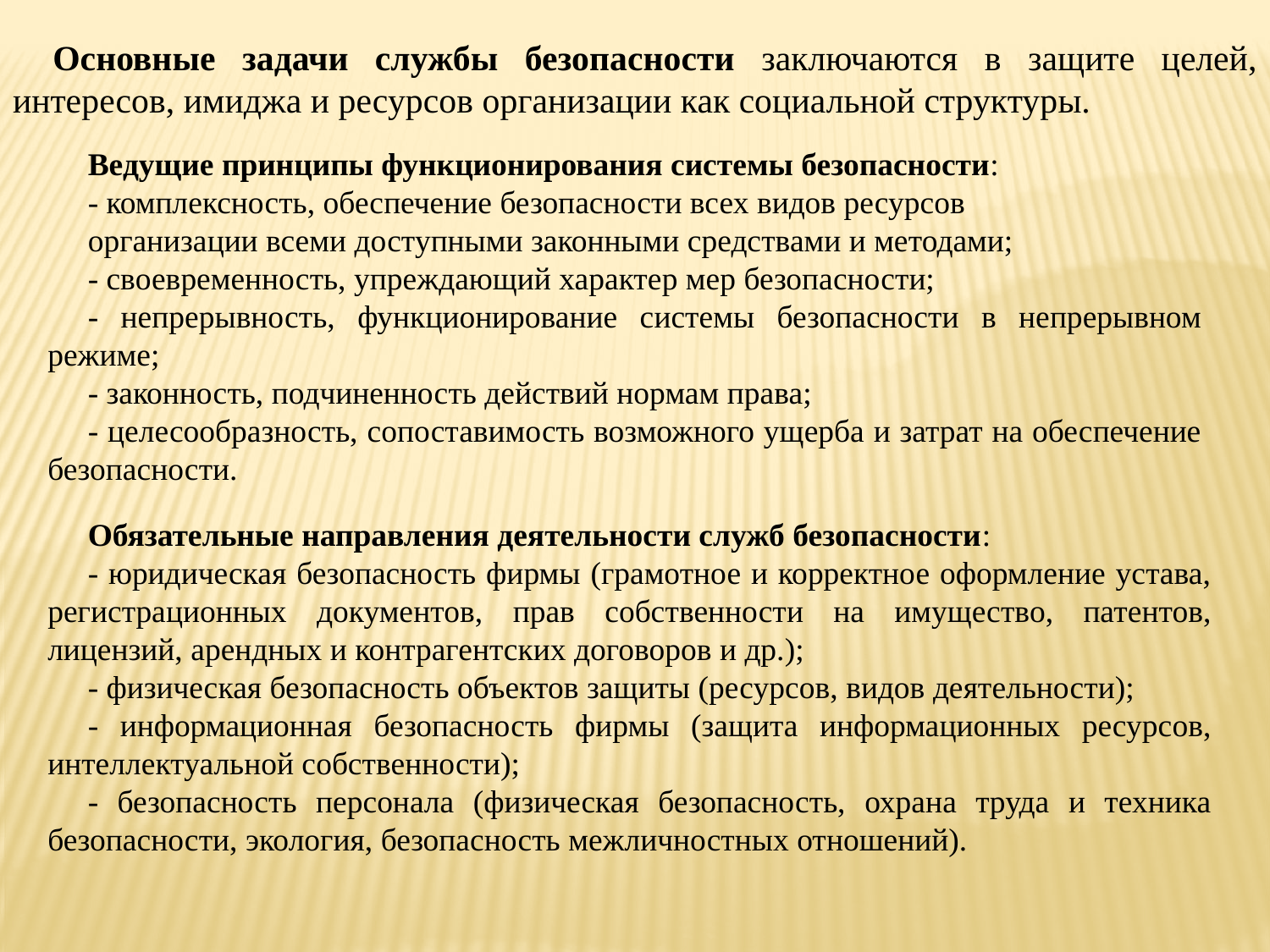

Основные задачи службы безопасности заключаются в защите целей, интересов, имиджа и ресурсов организации как социальной структуры.
Ведущие принципы функционирования системы безопасности:
- комплексность, обеспечение безопасности всех видов ресурсов
организации всеми доступными законными средствами и методами;
- своевременность, упреждающий характер мер безопасности;
- непрерывность, функционирование системы безопасности в непрерывном режиме;
- законность, подчиненность действий нормам права;
- целесообразность, сопоставимость возможного ущерба и затрат на обеспечение безопасности.
Обязательные направления деятельности служб безопасности:
- юридическая безопасность фирмы (грамотное и корректное оформление устава, регистрационных документов, прав собственности на имущество, патентов, лицензий, арендных и контрагентских договоров и др.);
- физическая безопасность объектов защиты (ресурсов, видов деятельности);
- информационная безопасность фирмы (защита информационных ресурсов, интеллектуальной собственности);
- безопасность персонала (физическая безопасность, охрана труда и техника безопасности, экология, безопасность межличностных отношений).